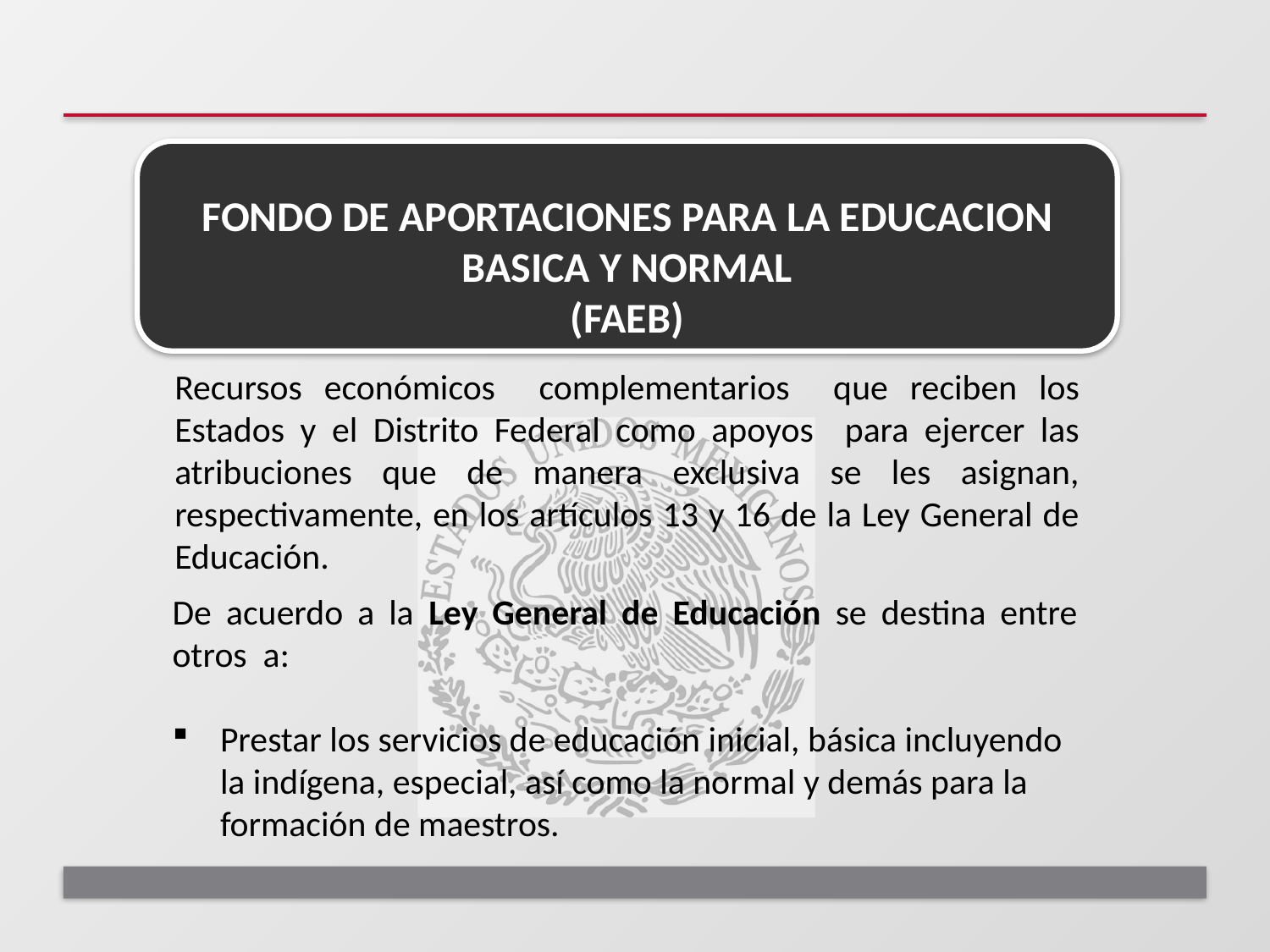

FONDO DE APORTACIONES PARA LA EDUCACION BASICA Y NORMAL
(FAEB)

Recursos económicos  complementarios  que reciben los Estados y el Distrito Federal como apoyos  para ejercer las atribuciones que de manera exclusiva se les asignan, respectivamente, en los artículos 13 y 16 de la Ley General de Educación.

De acuerdo a la Ley General de Educación se destina entre otros  a:

Prestar los servicios de educación inicial, básica incluyendo la indígena, especial, así como la normal y demás para la formación de maestros.